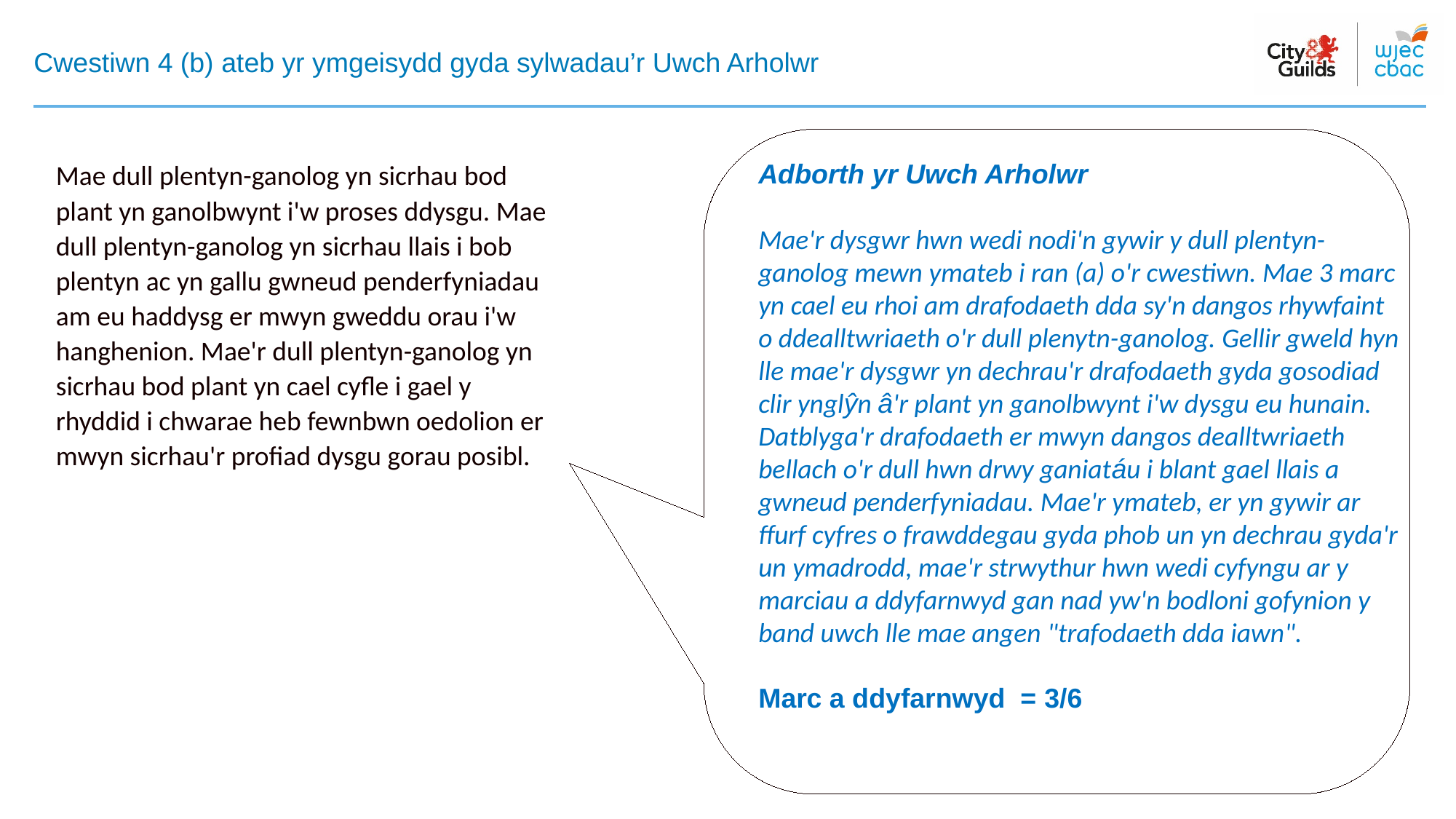

# Cwestiwn 4 (b) ateb yr ymgeisydd gyda sylwadau’r Uwch Arholwr

Mae dull plentyn-ganolog yn sicrhau bod plant yn ganolbwynt i'w proses ddysgu. Mae dull plentyn-ganolog yn sicrhau llais i bob plentyn ac yn gallu gwneud penderfyniadau am eu haddysg er mwyn gweddu orau i'w hanghenion. Mae'r dull plentyn-ganolog yn sicrhau bod plant yn cael cyfle i gael y rhyddid i chwarae heb fewnbwn oedolion er mwyn sicrhau'r profiad dysgu gorau posibl.
Adborth yr Uwch Arholwr

Mae'r dysgwr hwn wedi nodi'n gywir y dull plentyn-ganolog mewn ymateb i ran (a) o'r cwestiwn. Mae 3 marc yn cael eu rhoi am drafodaeth dda sy'n dangos rhywfaint o ddealltwriaeth o'r dull plenytn-ganolog. Gellir gweld hyn lle mae'r dysgwr yn dechrau'r drafodaeth gyda gosodiad clir ynglŷn â'r plant yn ganolbwynt i'w dysgu eu hunain. Datblyga'r drafodaeth er mwyn dangos dealltwriaeth bellach o'r dull hwn drwy ganiatáu i blant gael llais a gwneud penderfyniadau. Mae'r ymateb, er yn gywir ar ffurf cyfres o frawddegau gyda phob un yn dechrau gyda'r un ymadrodd, mae'r strwythur hwn wedi cyfyngu ar y marciau a ddyfarnwyd gan nad yw'n bodloni gofynion y band uwch lle mae angen "trafodaeth dda iawn".

Marc a ddyfarnwyd  = 3/6